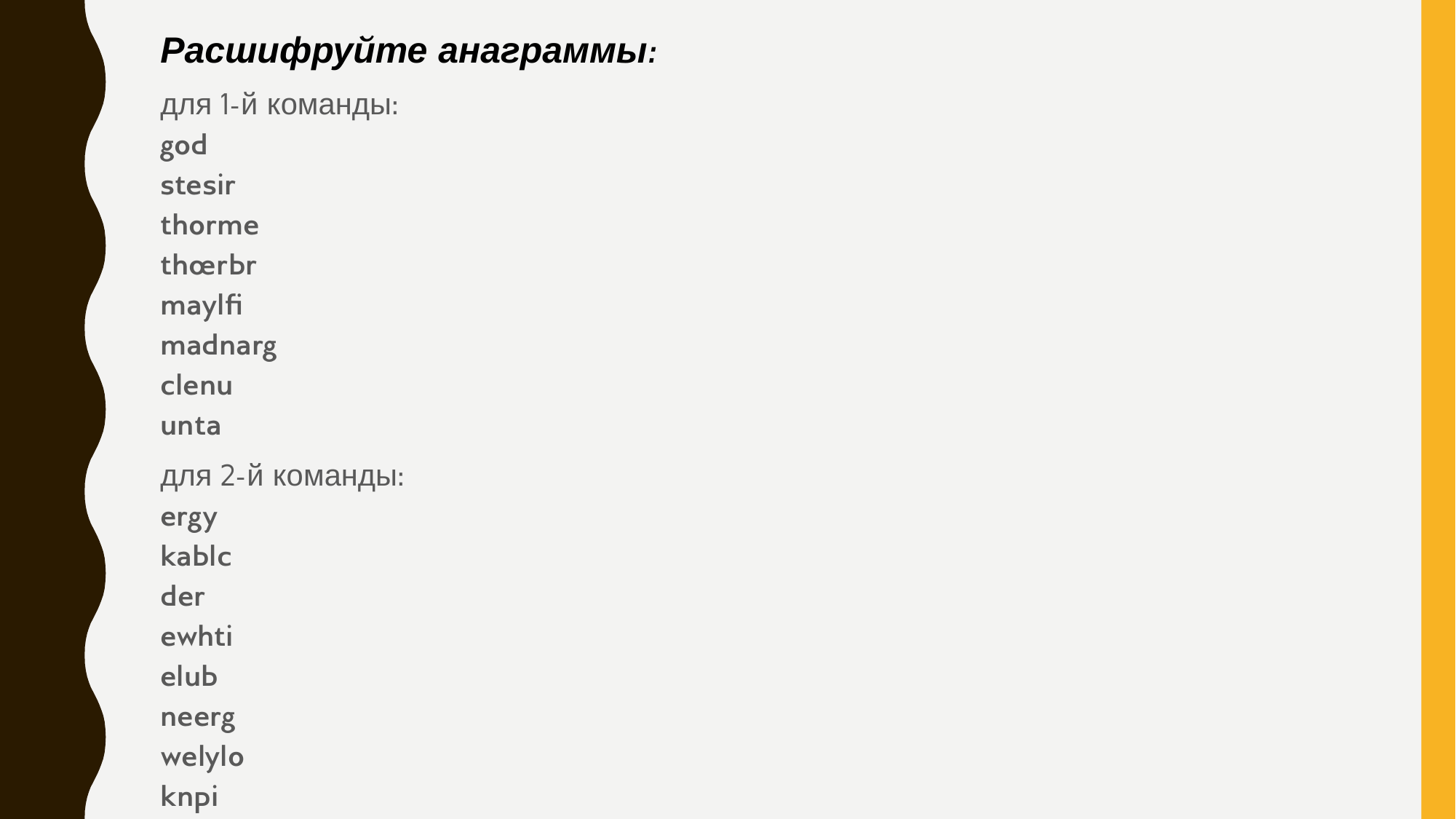

Расшифруйте анаграммы:
для 1-й команды:
god 
stesir 
thorme  
thoerbr 
maylfi 
madnarg 
clenu 
unta
для 2-й команды:
ergy 
kablc 
der 
ewhti 
elub 
neerg 
welylo 
knpi